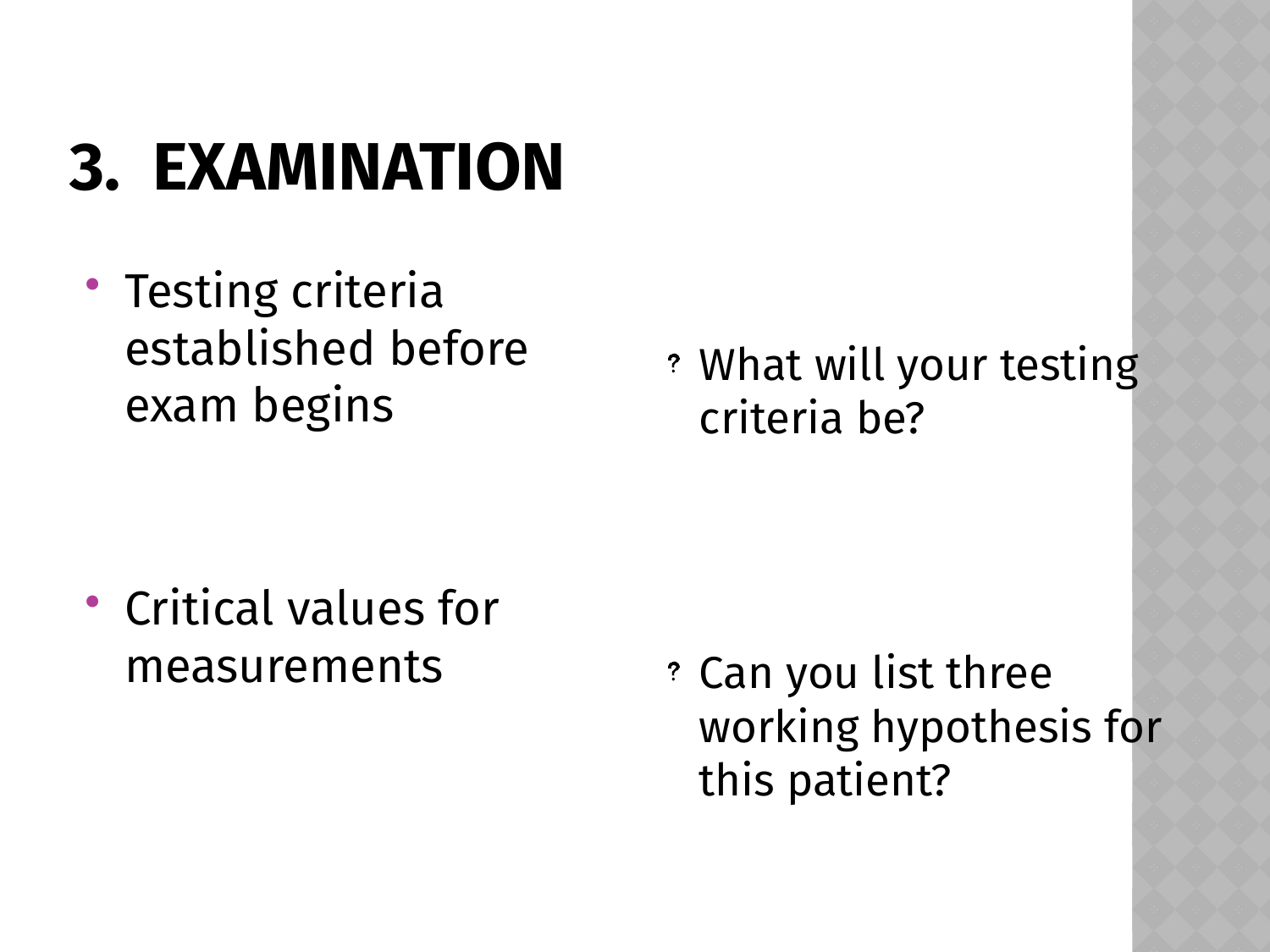

# 3.  Examination
Testing criteria established before exam begins

Critical values for measurements

What will your testing criteria be?

Can you list three working hypothesis for this patient?